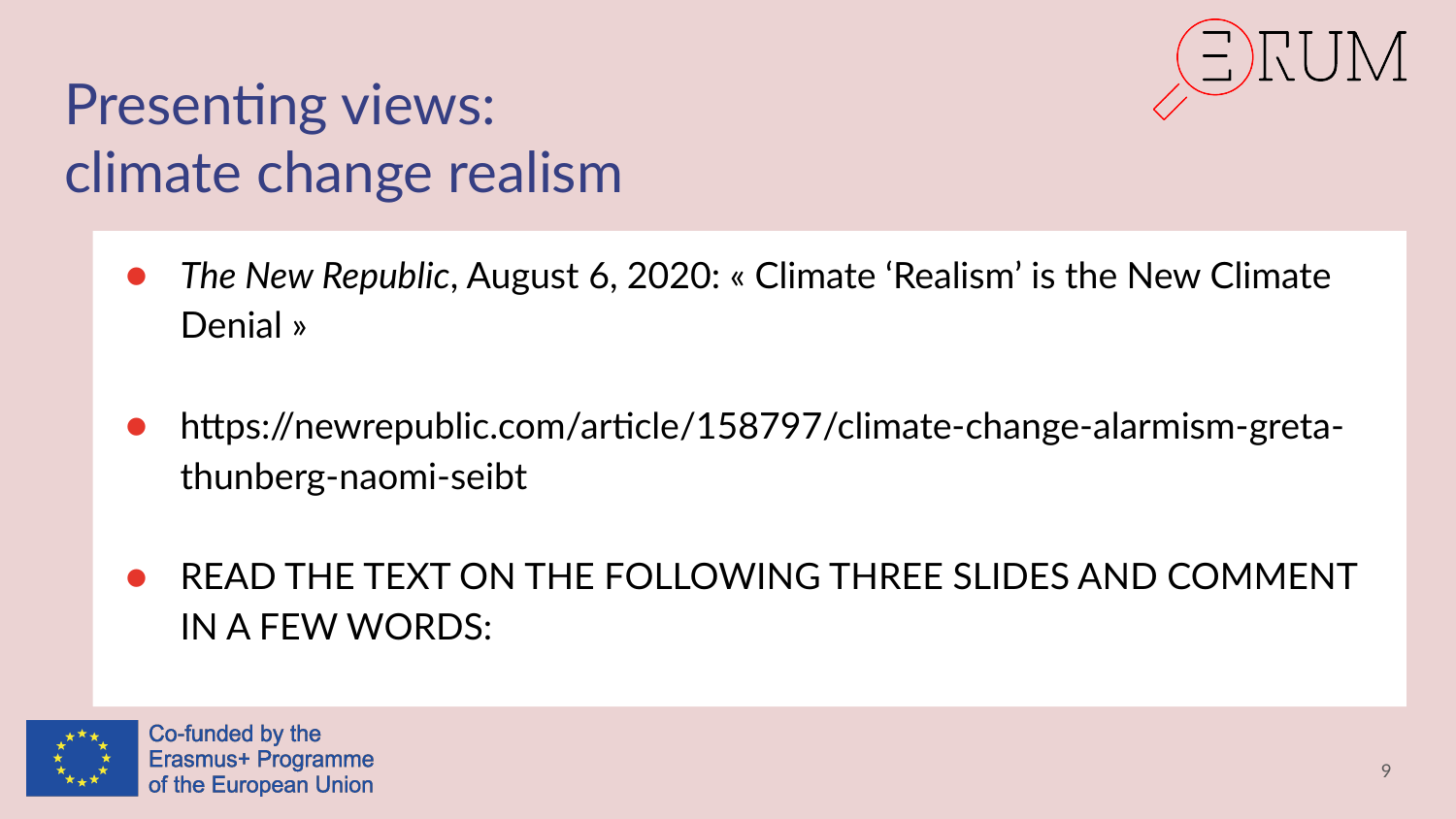

# Presenting views: climate change realism
The New Republic, August 6, 2020: « Climate ‘Realism’ is the New Climate Denial »

https://newrepublic.com/article/158797/climate-change-alarmism-greta-thunberg-naomi-seibt

READ THE TEXT ON THE FOLLOWING THREE SLIDES AND COMMENT IN A FEW WORDS:

9